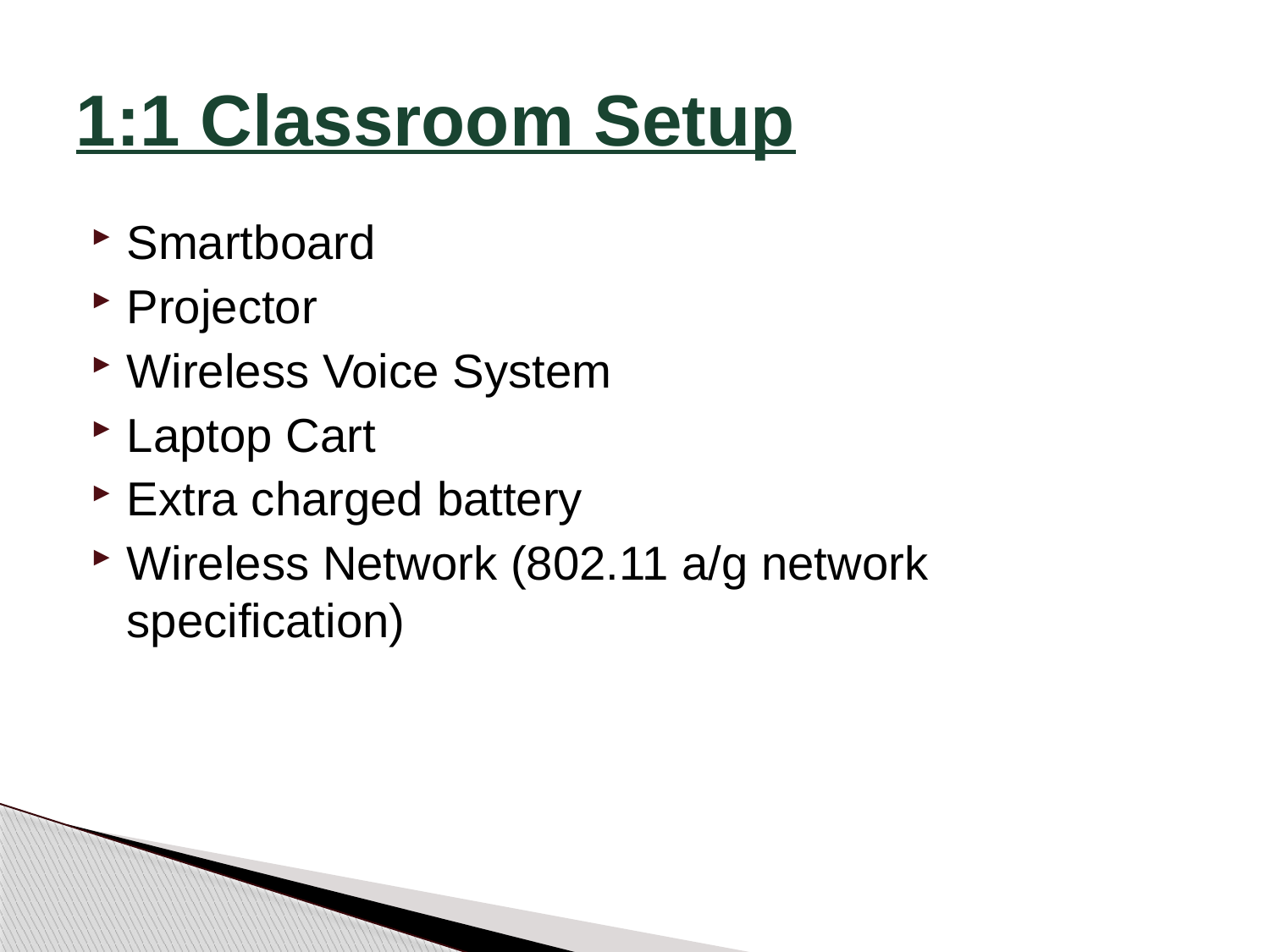

# 1:1 Classroom Setup
Smartboard
Projector
Wireless Voice System
Laptop Cart
Extra charged battery
Wireless Network (802.11 a/g network specification)